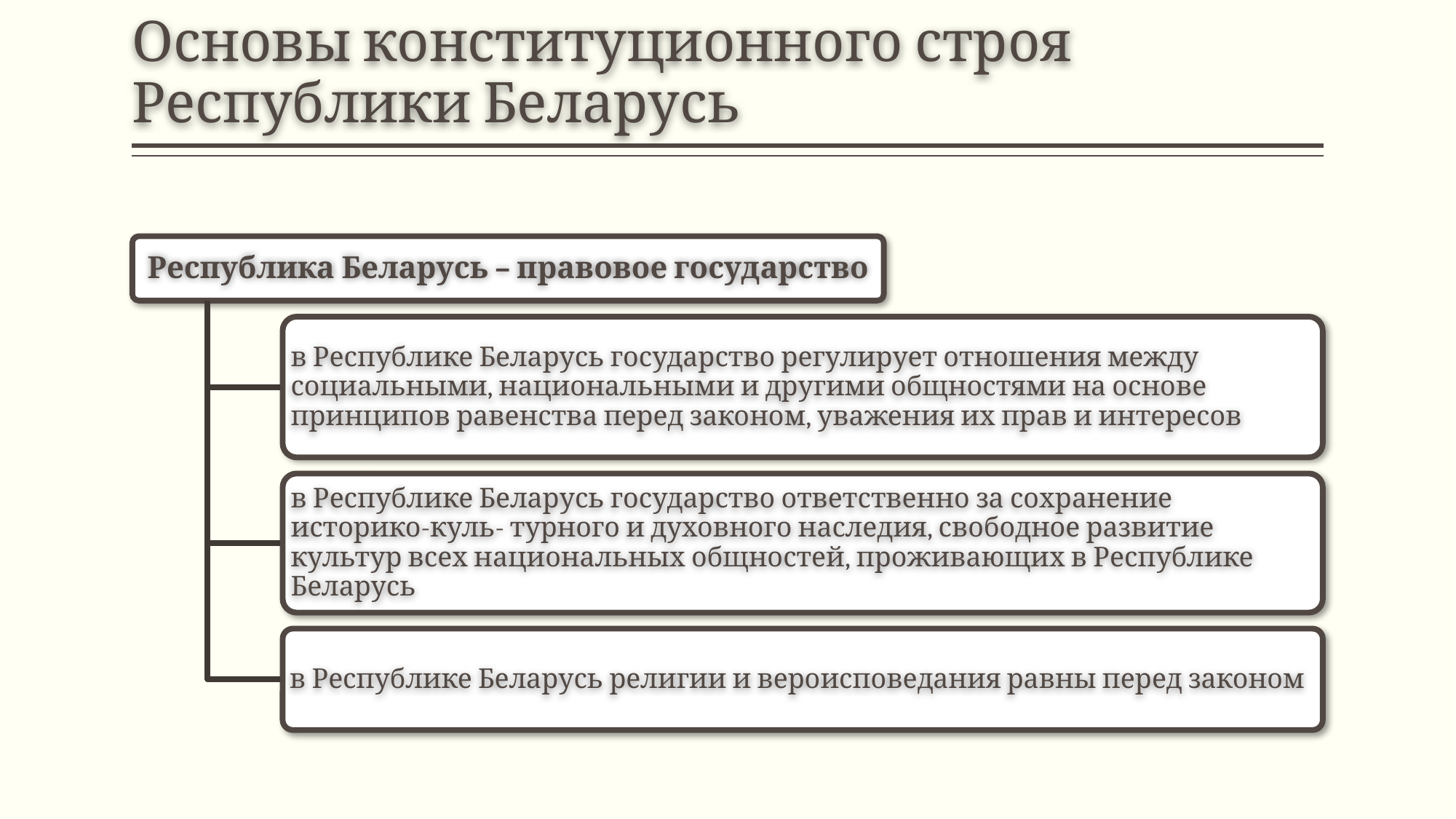

# Основы конституционного строя Республики Беларусь

Республика Беларусь – правовое государство

в Республике Беларусь государство регулирует отношения между социальными, национальными и другими общностями на основе принципов равенства перед законом, уважения их прав и интересов

в Республике Беларусь государство ответственно за сохранение историко-куль- турного и духовного наследия, свободное развитие  культур всех национальных общностей, проживающих в Республике Беларусь

в Республике Беларусь религии и вероисповедания равны перед законом